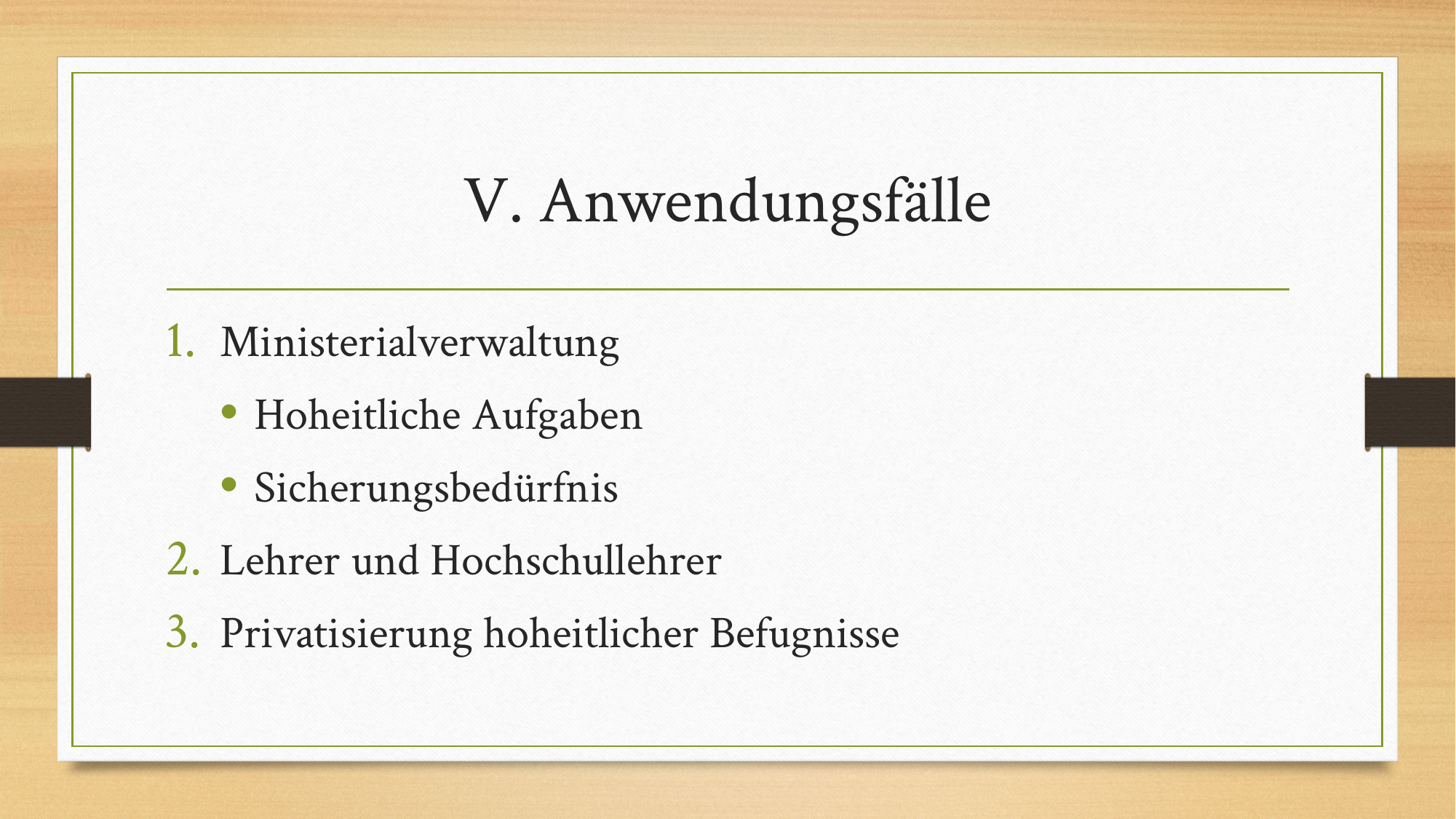

# V. Anwendungsfälle
Ministerialverwaltung
Hoheitliche Aufgaben
Sicherungsbedürfnis
Lehrer und Hochschullehrer
Privatisierung hoheitlicher Befugnisse